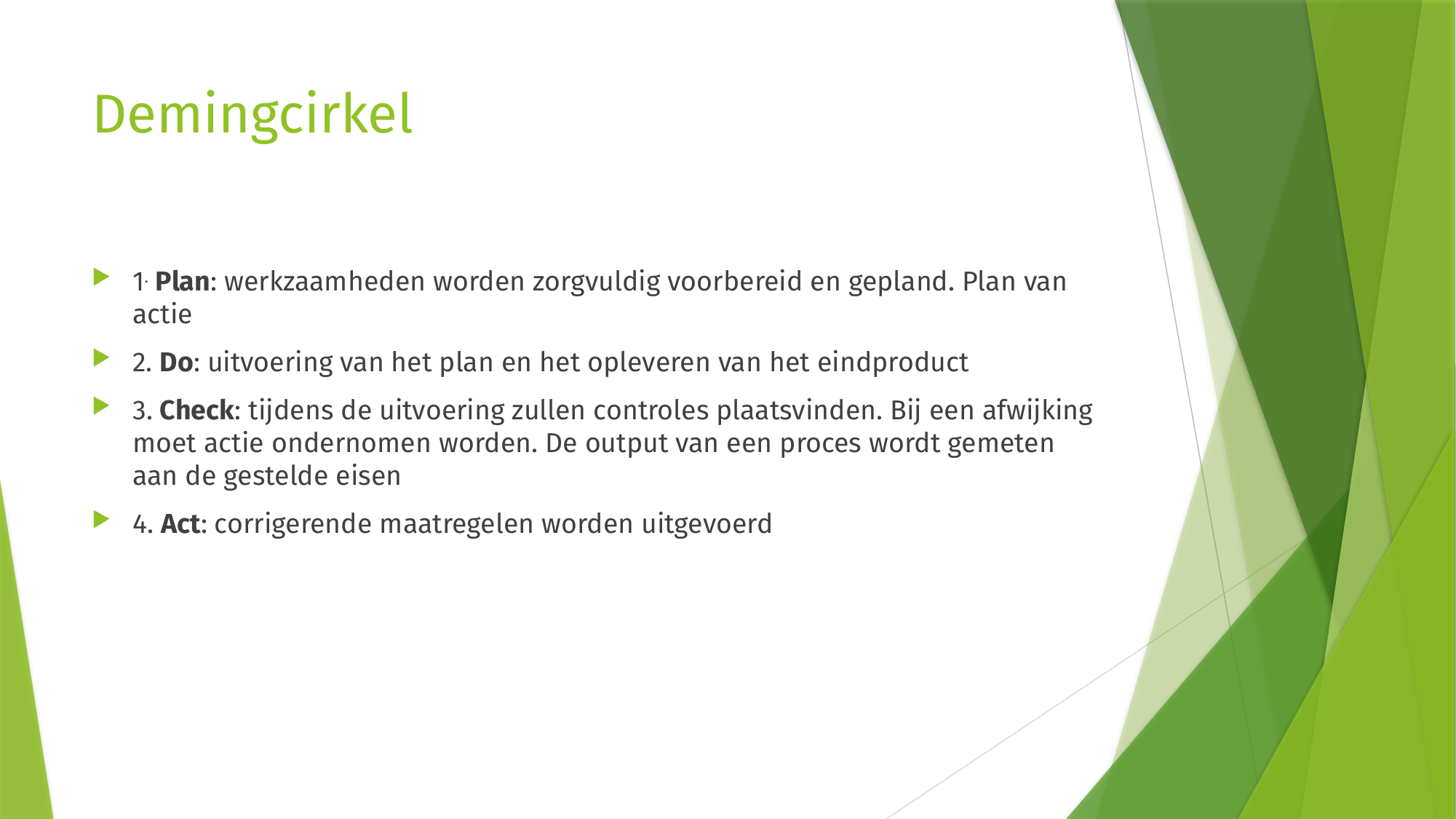

# Demingcirkel
1. Plan: werkzaamheden worden zorgvuldig voorbereid en gepland. Plan van actie
2. Do: uitvoering van het plan en het opleveren van het eindproduct
3. Check: tijdens de uitvoering zullen controles plaatsvinden. Bij een afwijking moet actie ondernomen worden. De output van een proces wordt gemeten aan de gestelde eisen
4. Act: corrigerende maatregelen worden uitgevoerd